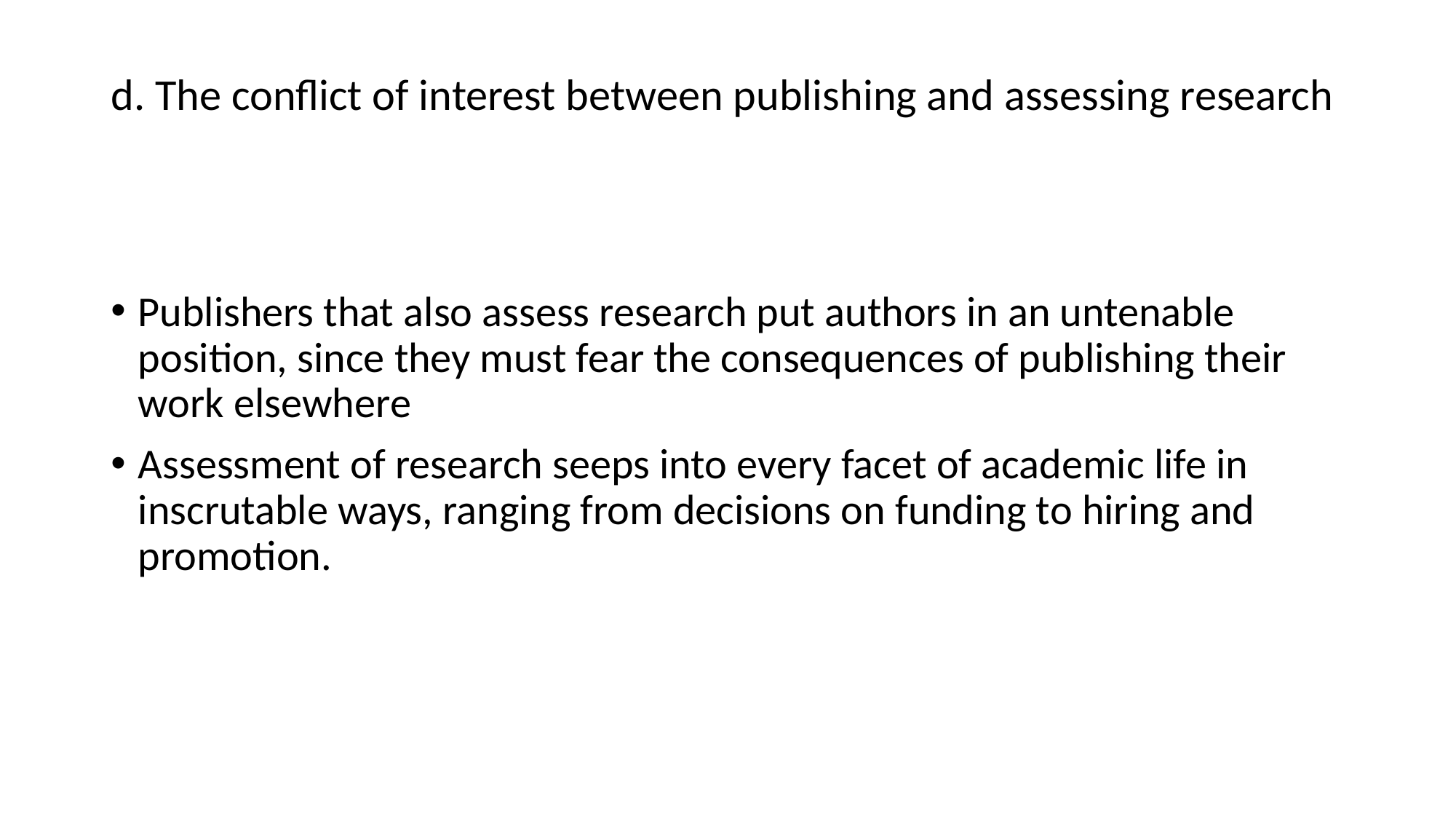

# d. The conflict of interest between publishing and assessing research

Publishers that also assess research put authors in an untenable position, since they must fear the consequences of publishing their work elsewhere
Assessment of research seeps into every facet of academic life in inscrutable ways, ranging from decisions on funding to hiring and promotion.